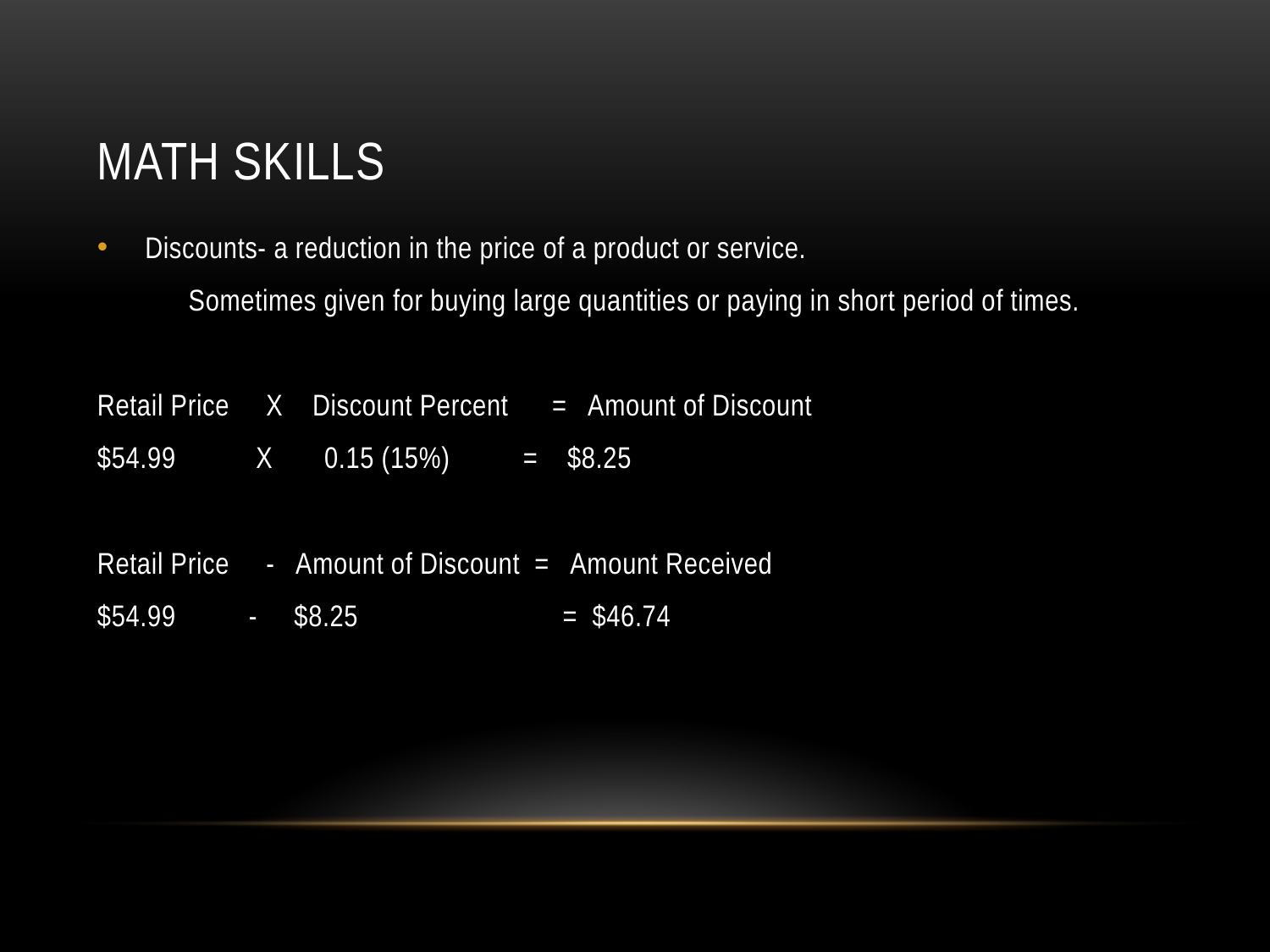

# Math skills
Discounts- a reduction in the price of a product or service.
Sometimes given for buying large quantities or paying in short period of times.

Retail Price     X    Discount Percent      =   Amount of Discount
$54.99           X       0.15 (15%)          =    $8.25

Retail Price     -   Amount of Discount  =   Amount Received
$54.99          -     $8.25                            =  $46.74